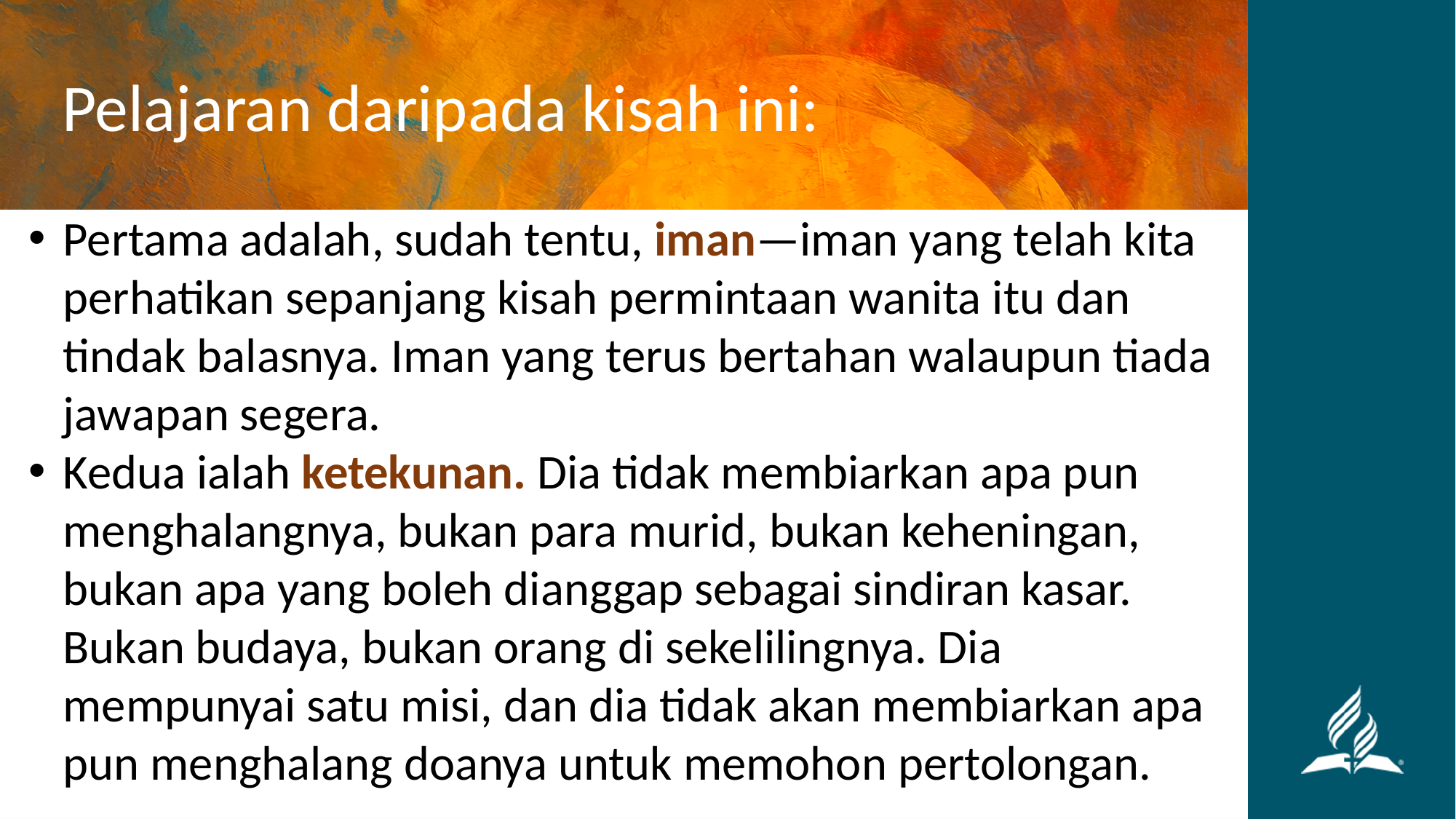

#
Pelajaran daripada kisah ini:
Pertama adalah, sudah tentu, iman—iman yang telah kita perhatikan sepanjang kisah permintaan wanita itu dan tindak balasnya. Iman yang terus bertahan walaupun tiada jawapan segera.
Kedua ialah ketekunan. Dia tidak membiarkan apa pun menghalangnya, bukan para murid, bukan keheningan, bukan apa yang boleh dianggap sebagai sindiran kasar. Bukan budaya, bukan orang di sekelilingnya. Dia mempunyai satu misi, dan dia tidak akan membiarkan apa pun menghalang doanya untuk memohon pertolongan.